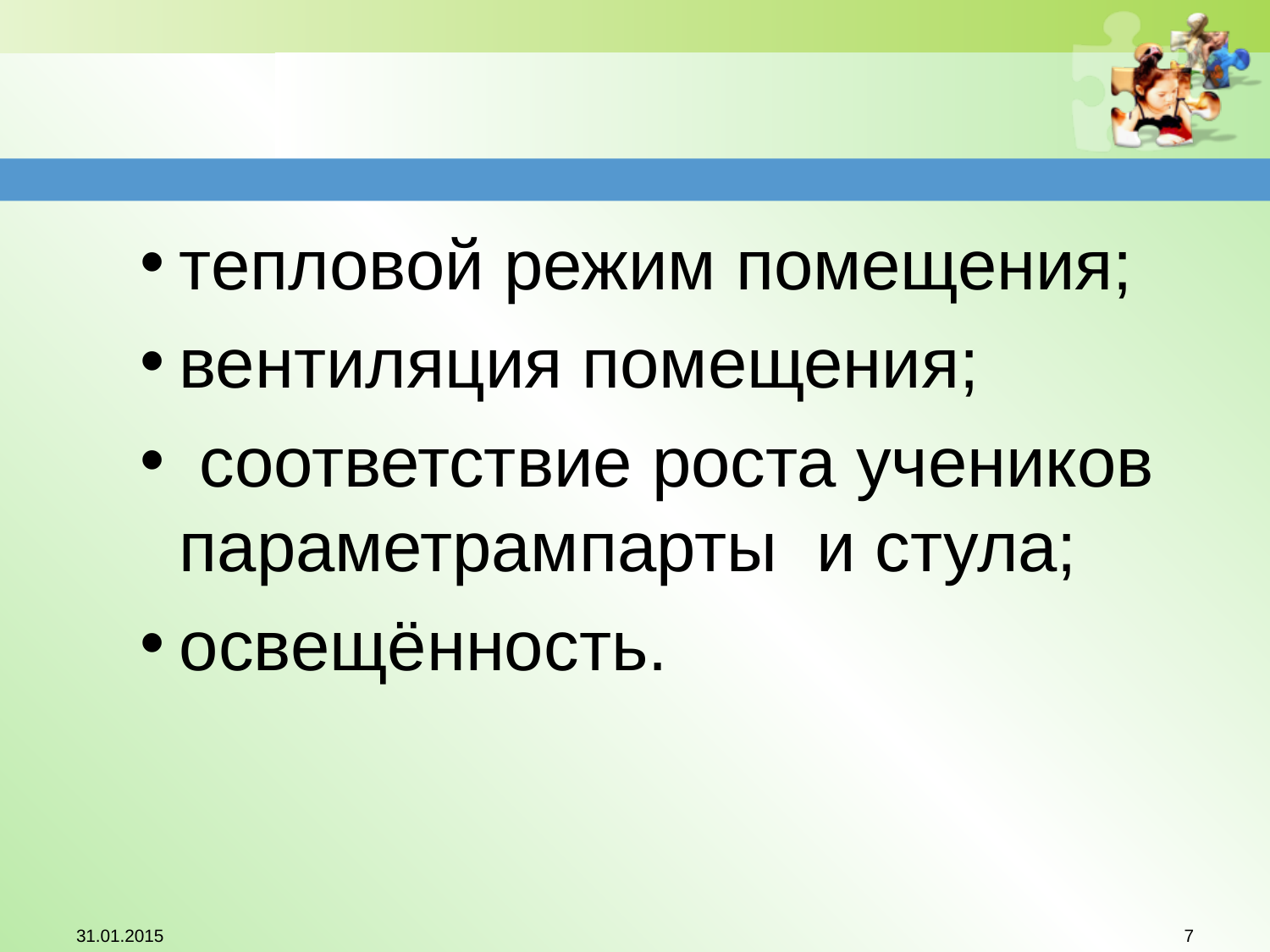

тепловой режим помещения;
вентиляция помещения;
 соответствие роста учеников параметрампарты  и стула;
освещённость.

31.01.2015
7